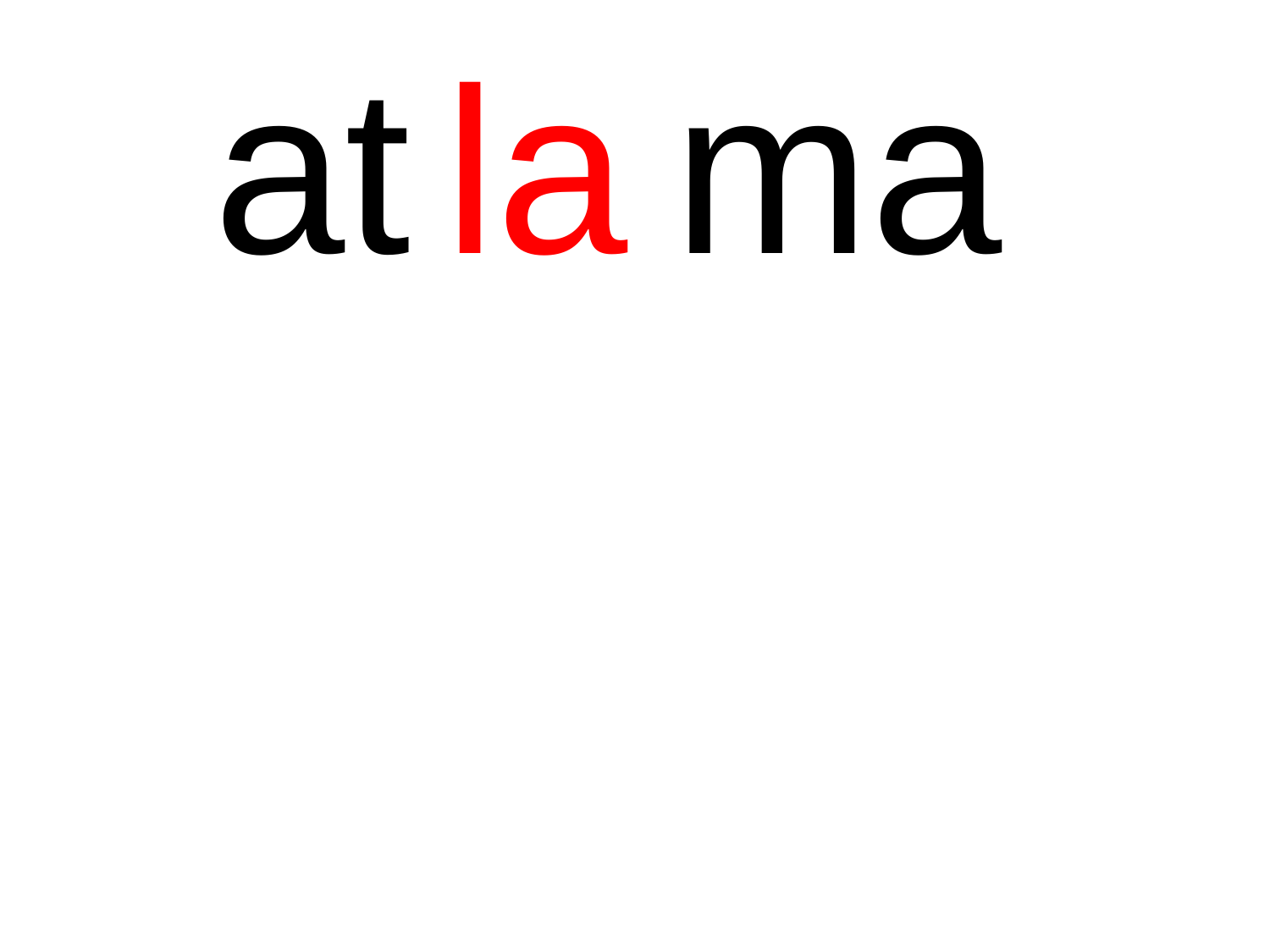

| at |
| --- |
| la |
| --- |
| ma |
| --- |